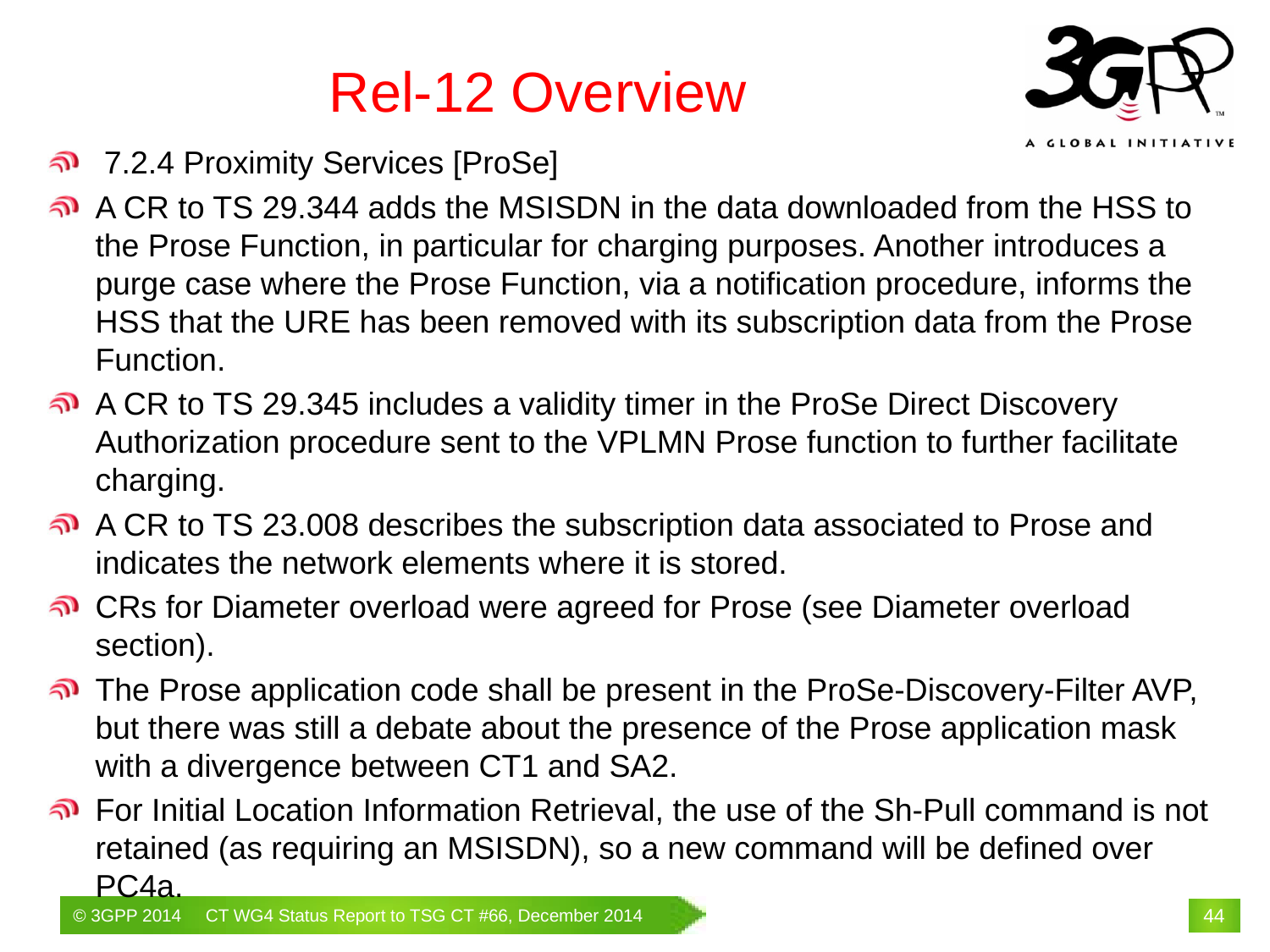

# Rel-12 Overview
 7.2.4 Proximity Services [ProSe]
A CR to TS 29.344 adds the MSISDN in the data downloaded from the HSS to the Prose Function, in particular for charging purposes. Another introduces a purge case where the Prose Function, via a notification procedure, informs the HSS that the URE has been removed with its subscription data from the Prose Function.
A CR to TS 29.345 includes a validity timer in the ProSe Direct Discovery Authorization procedure sent to the VPLMN Prose function to further facilitate charging.
A CR to TS 23.008 describes the subscription data associated to Prose and indicates the network elements where it is stored.
CRs for Diameter overload were agreed for Prose (see Diameter overload section).
The Prose application code shall be present in the ProSe-Discovery-Filter AVP, but there was still a debate about the presence of the Prose application mask with a divergence between CT1 and SA2.
For Initial Location Information Retrieval, the use of the Sh-Pull command is not retained (as requiring an MSISDN), so a new command will be defined over PC4a.